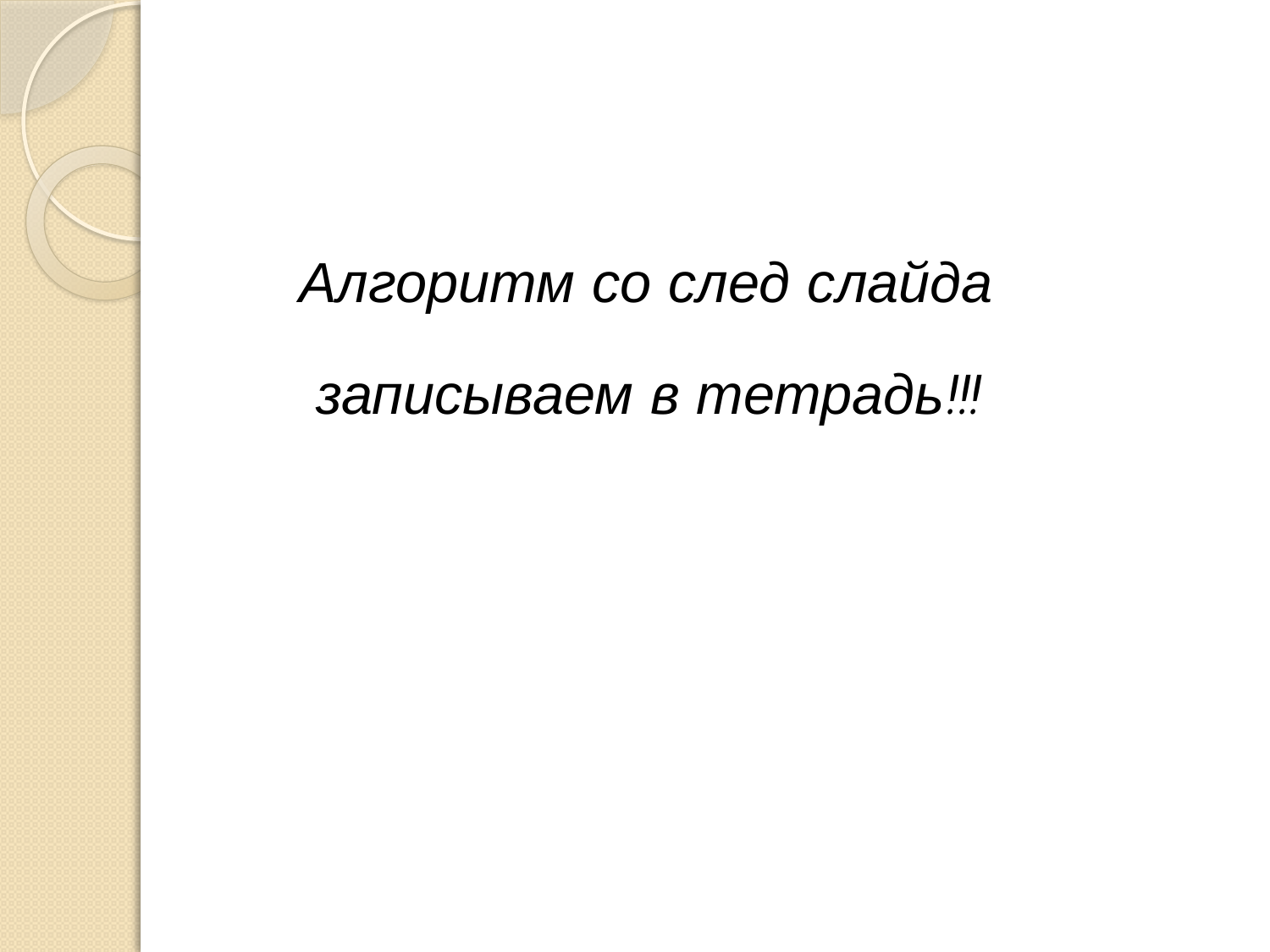

Алгоритм со след слайда
 записываем в тетрадь!!!